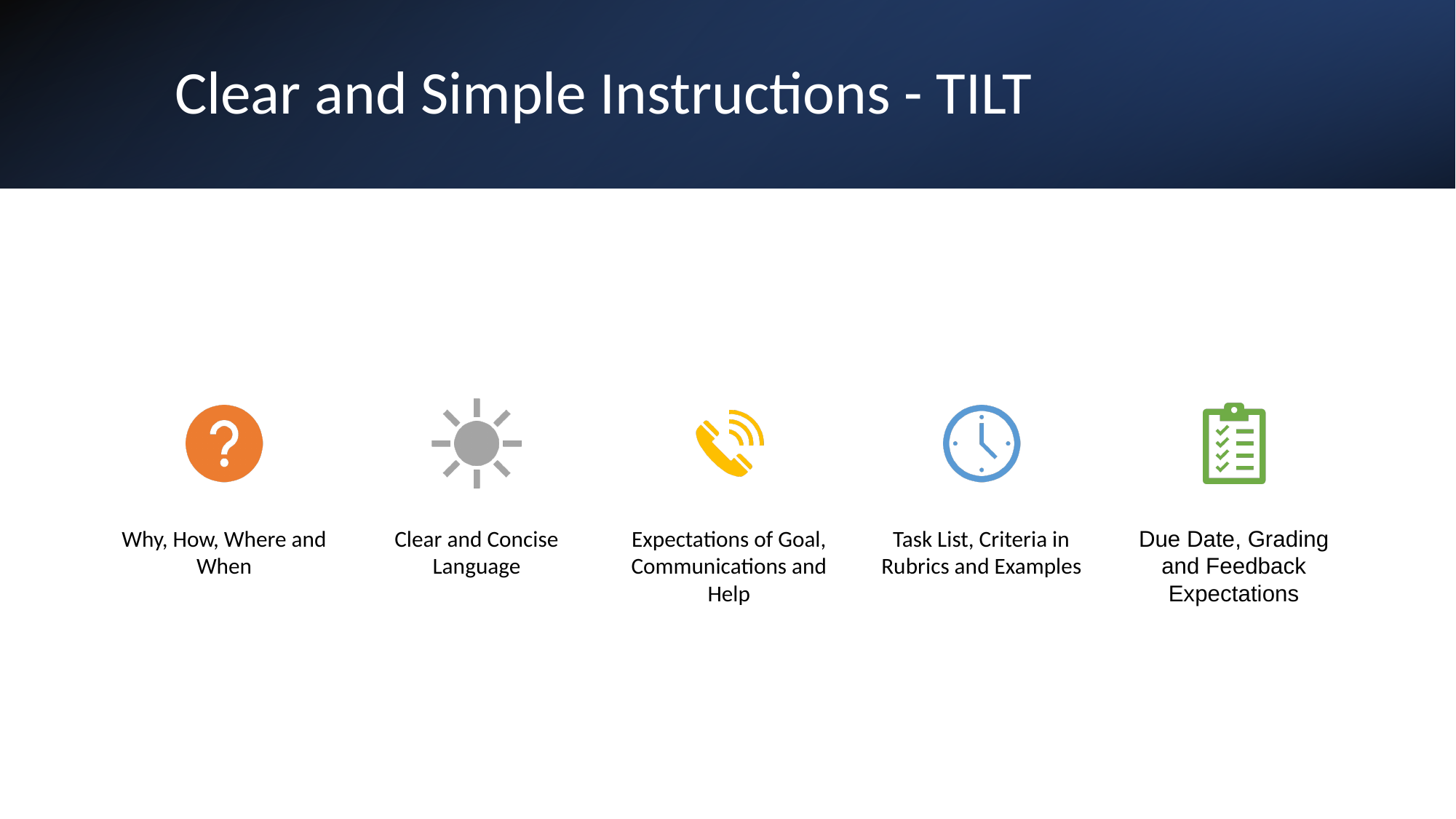

# Clear and Simple Instructions - TILT
Why, How, Where and When
Clear and Concise Language
Expectations of Goal, Communications and Help
Task List, Criteria in Rubrics and Examples
Due Date, Grading and Feedback Expectations